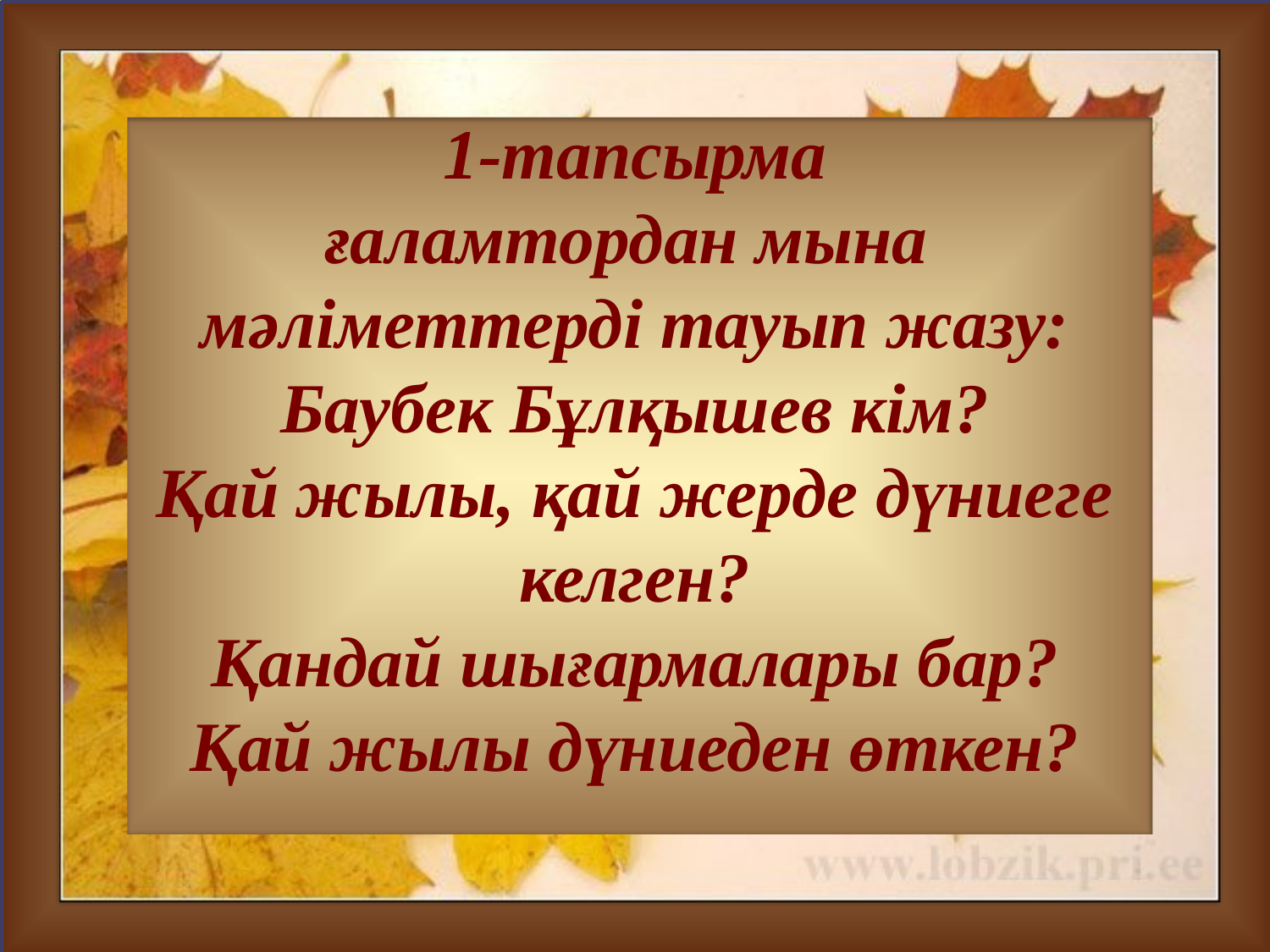

1-тапсырма
ғаламтордан мына
мәліметтерді тауып жазу:
Баубек Бұлқышев кім?
Қай жылы, қай жерде дүниеге келген?
Қандай шығармалары бар?
Қай жылы дүниеден өткен?